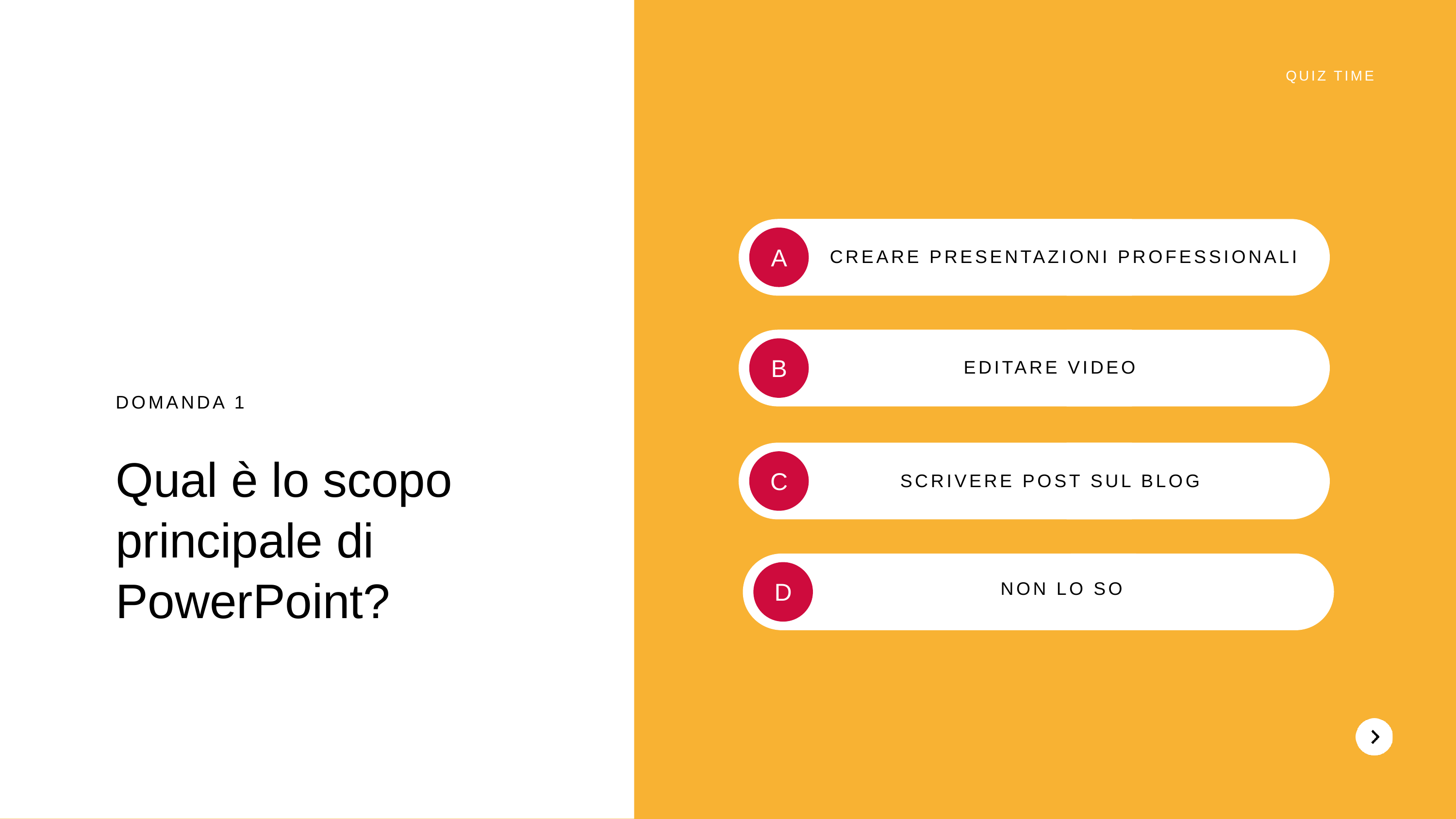

QUIZ TIME

A
CREARE PRESENTAZIONI PROFESSIONALI

B
EDITARE VIDEO
DOMANDA 1
Qual è lo scopo principale di PowerPoint?

C
SCRIVERE POST SUL BLOG

D
NON LO SO